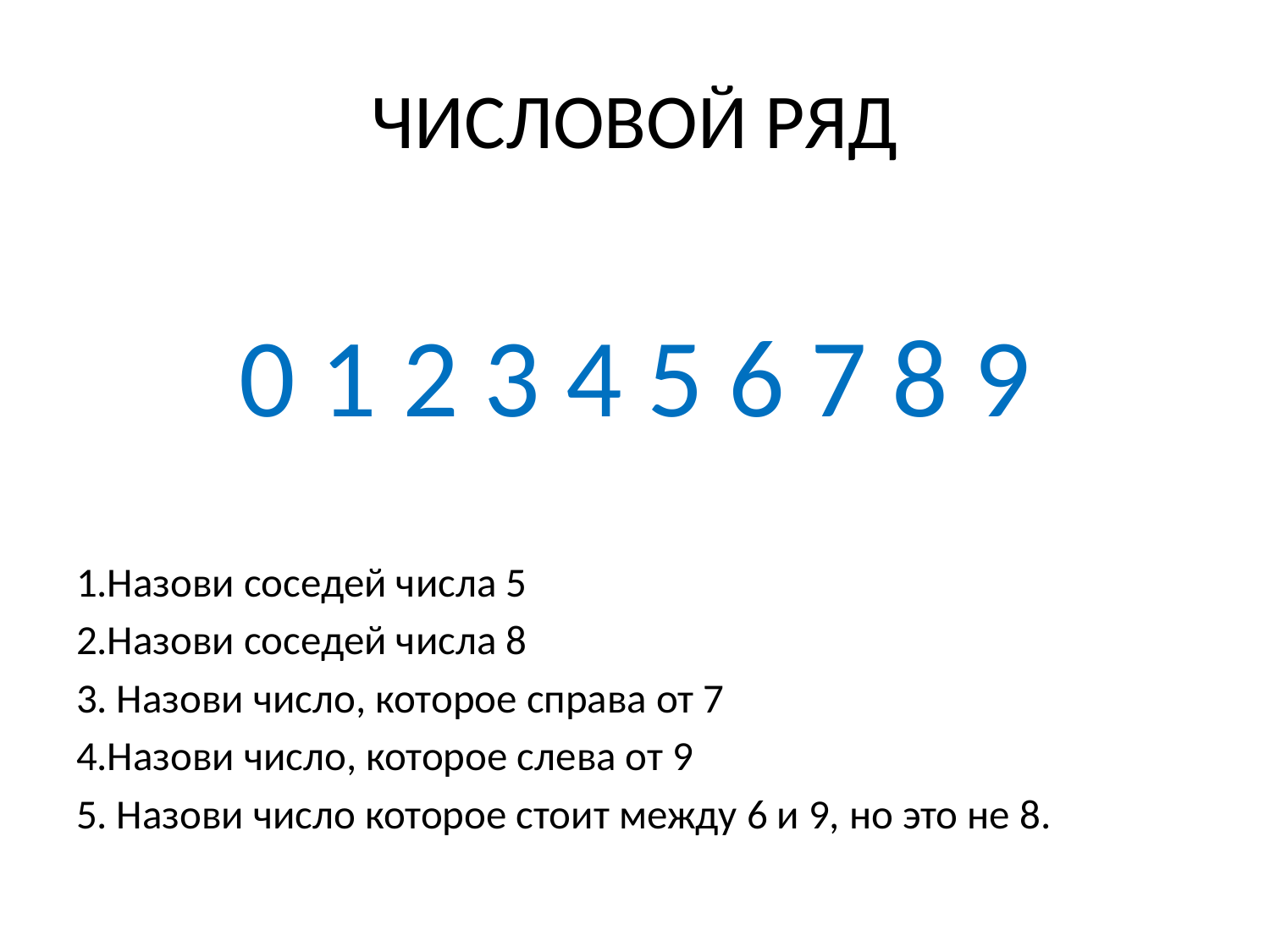

# ЧИСЛОВОЙ РЯД

0 1 2 3 4 5 6 7 8 9

1.Назови соседей числа 5
2.Назови соседей числа 8
3. Назови число, которое справа от 7
4.Назови число, которое слева от 9
5. Назови число которое стоит между 6 и 9, но это не 8.